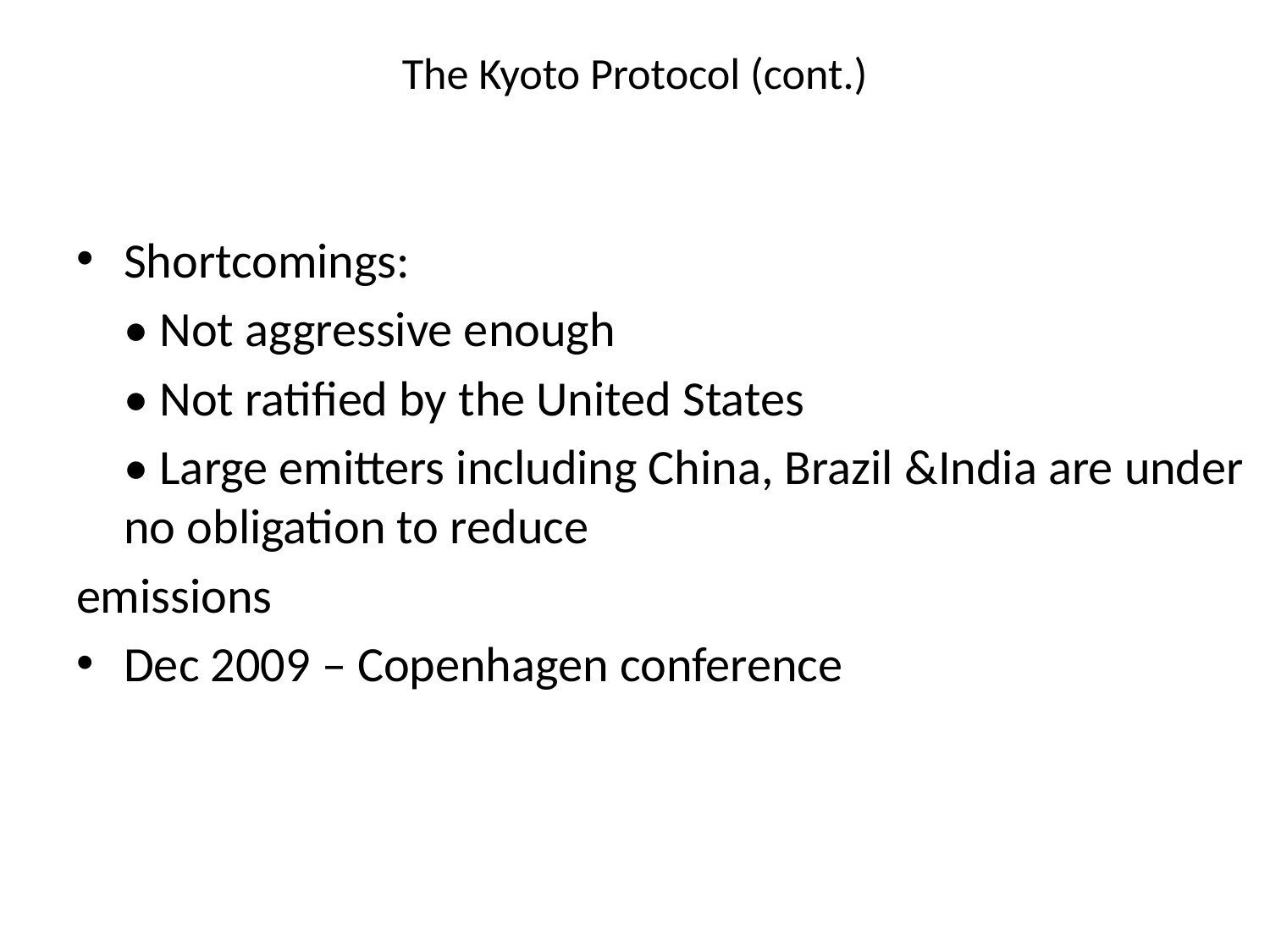

# The Kyoto Protocol (cont.)
Shortcomings:
	• Not aggressive enough
	• Not ratified by the United States
	• Large emitters including China, Brazil &India are under no obligation to reduce
emissions
Dec 2009 – Copenhagen conference